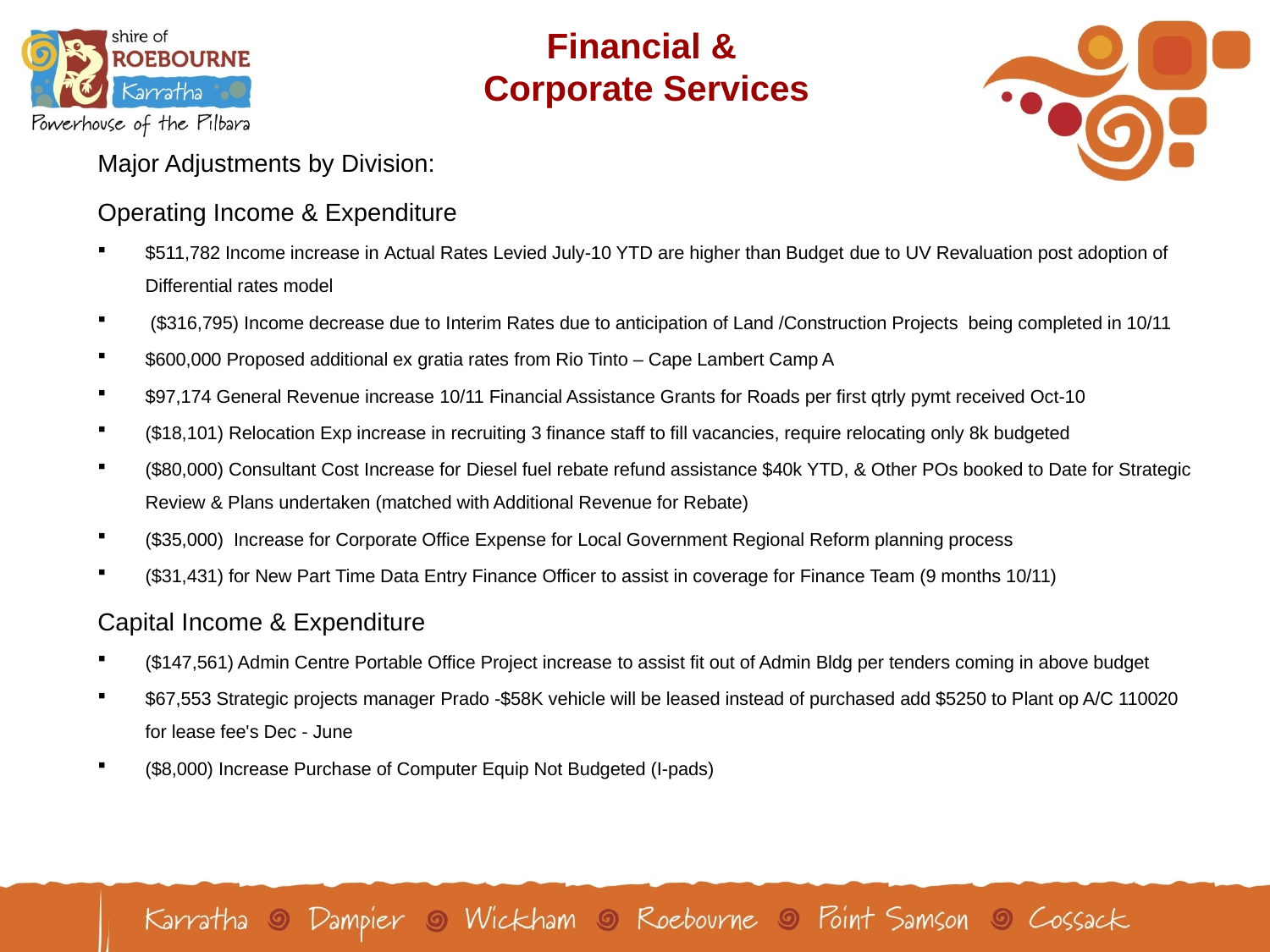

# Financial & Corporate Services
Major Adjustments by Division:
Operating Income & Expenditure
$511,782 Income increase in Actual Rates Levied July-10 YTD are higher than Budget due to UV Revaluation post adoption of Differential rates model
 ($316,795) Income decrease due to Interim Rates due to anticipation of Land /Construction Projects  being completed in 10/11
$600,000 Proposed additional ex gratia rates from Rio Tinto – Cape Lambert Camp A
$97,174 General Revenue increase 10/11 Financial Assistance Grants for Roads per first qtrly pymt received Oct-10
($18,101) Relocation Exp increase in recruiting 3 finance staff to fill vacancies, require relocating only 8k budgeted
($80,000) Consultant Cost Increase for Diesel fuel rebate refund assistance $40k YTD, & Other POs booked to Date for Strategic Review & Plans undertaken (matched with Additional Revenue for Rebate)
($35,000)  Increase for Corporate Office Expense for Local Government Regional Reform planning process
($31,431) for New Part Time Data Entry Finance Officer to assist in coverage for Finance Team (9 months 10/11)
Capital Income & Expenditure
($147,561) Admin Centre Portable Office Project increase to assist fit out of Admin Bldg per tenders coming in above budget
$67,553 Strategic projects manager Prado -$58K vehicle will be leased instead of purchased add $5250 to Plant op A/C 110020 for lease fee's Dec - June
($8,000) Increase Purchase of Computer Equip Not Budgeted (I-pads)